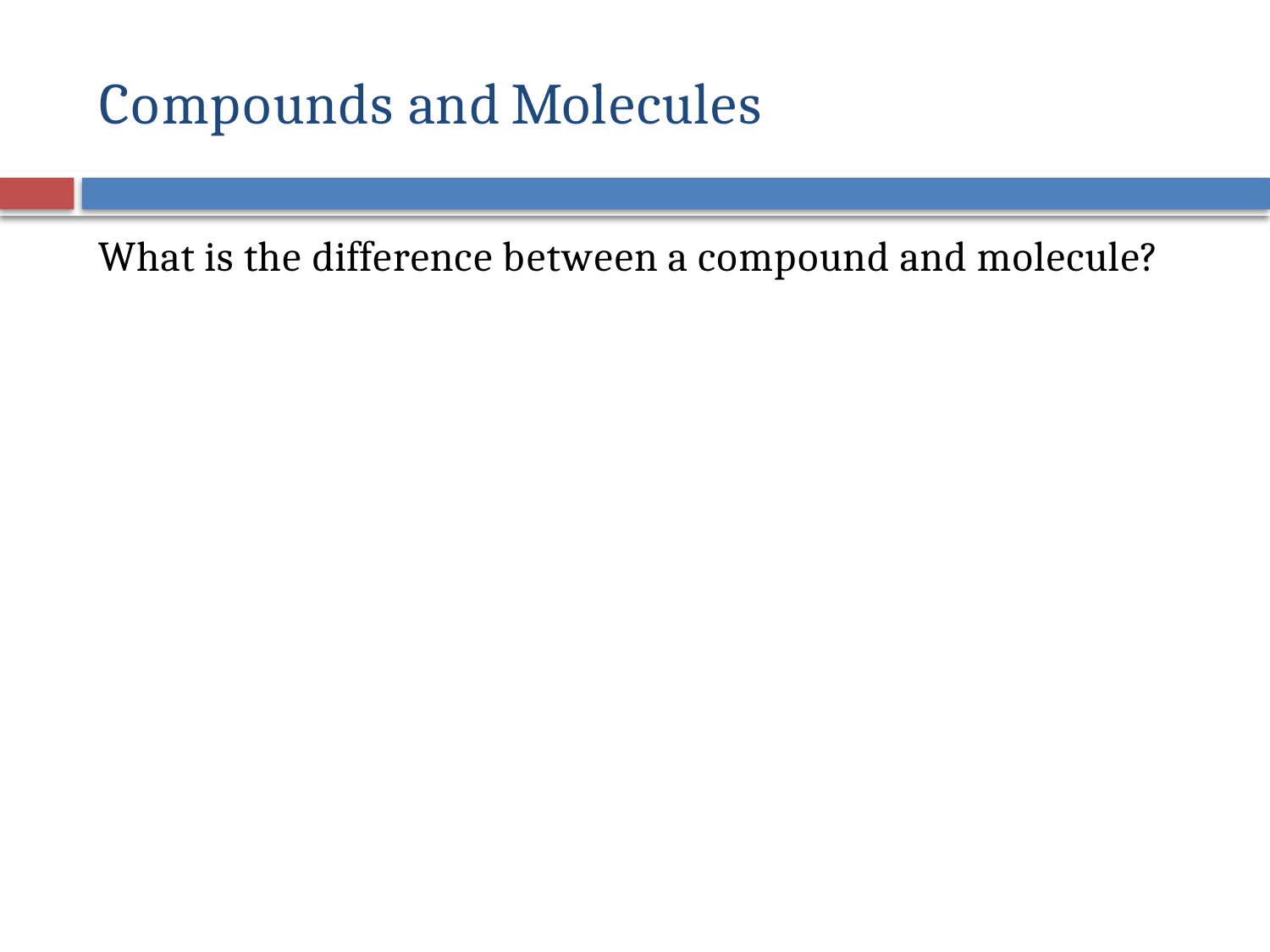

# Compounds and Molecules
What is the difference between a compound and molecule?